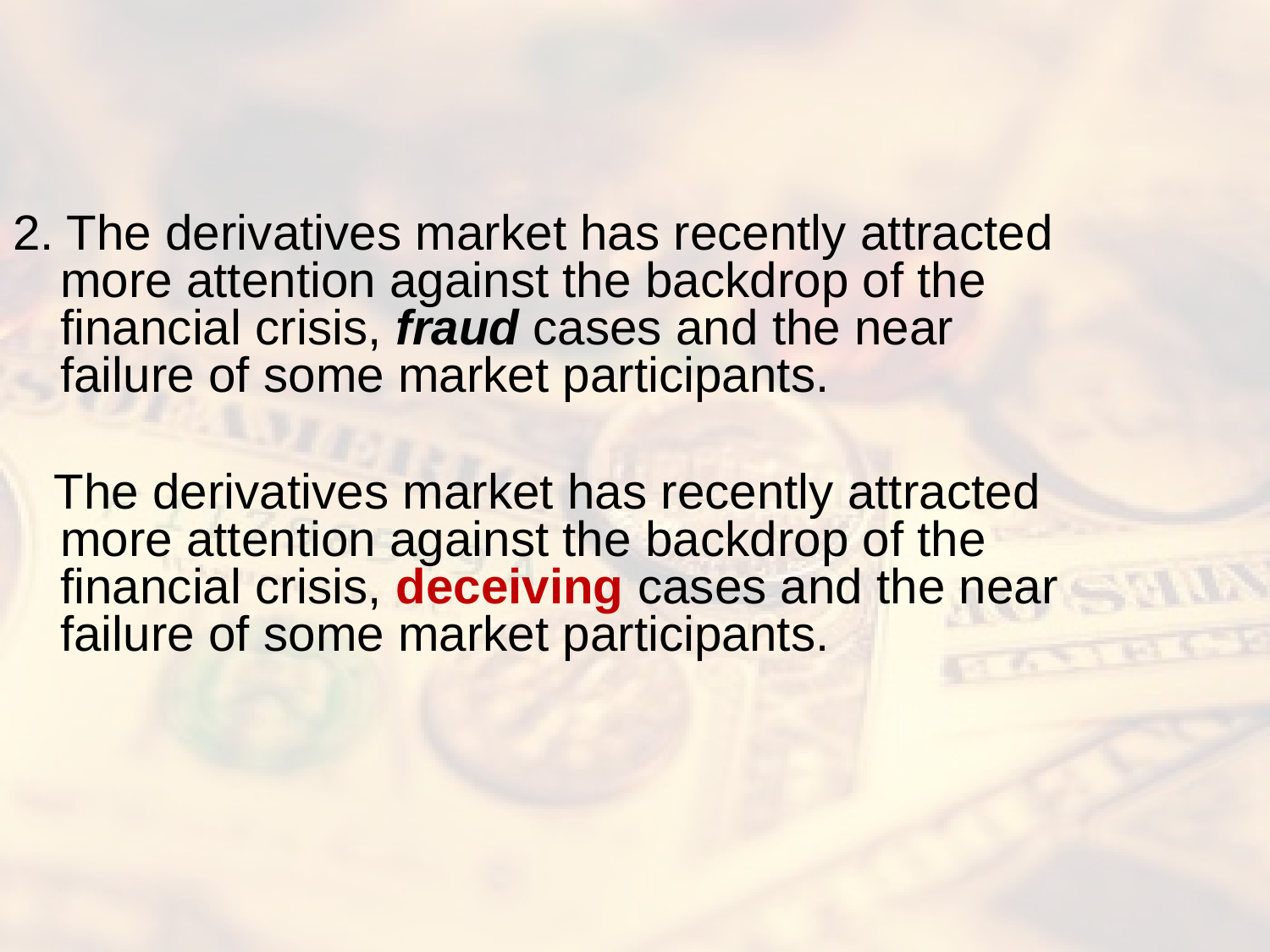

#
2. The derivatives market has recently attracted more attention against the backdrop of the financial crisis, fraud cases and the near failure of some market participants.
   The derivatives market has recently attracted more attention against the backdrop of the financial crisis, deceiving cases and the near failure of some market participants.